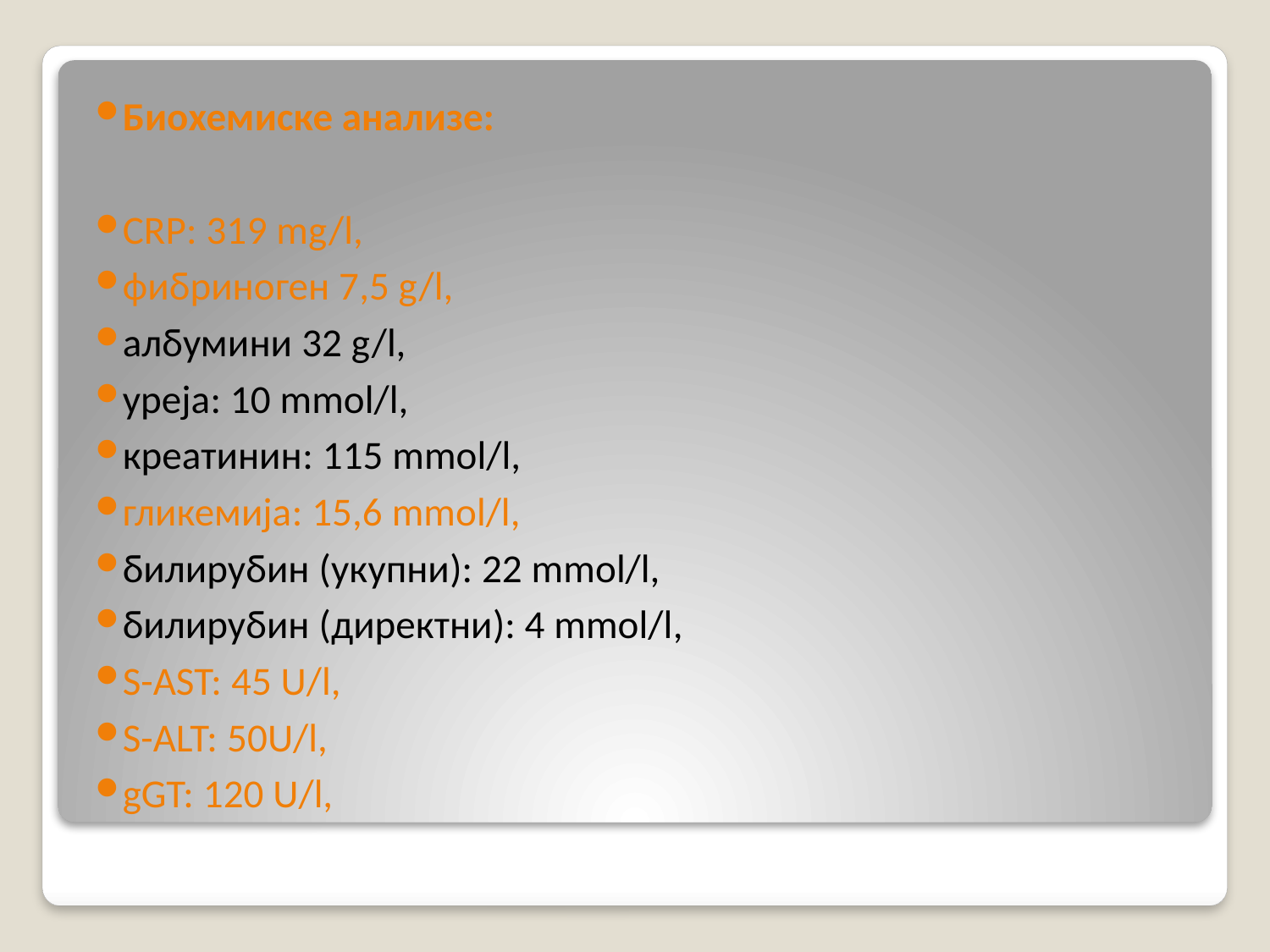

Биохемиске анализе:

CRP: 319 mg/l,
фибриноген 7,5 g/l,
албумини 32 g/l,
уреја: 10 mmol/l,
креатинин: 115 mmol/l,
гликемија: 15,6 mmol/l,
билирубин (укупни): 22 mmol/l,
билирубин (директни): 4 mmol/l,
S-AST: 45 U/l,
S-ALT: 50U/l,
gGT: 120 U/l,